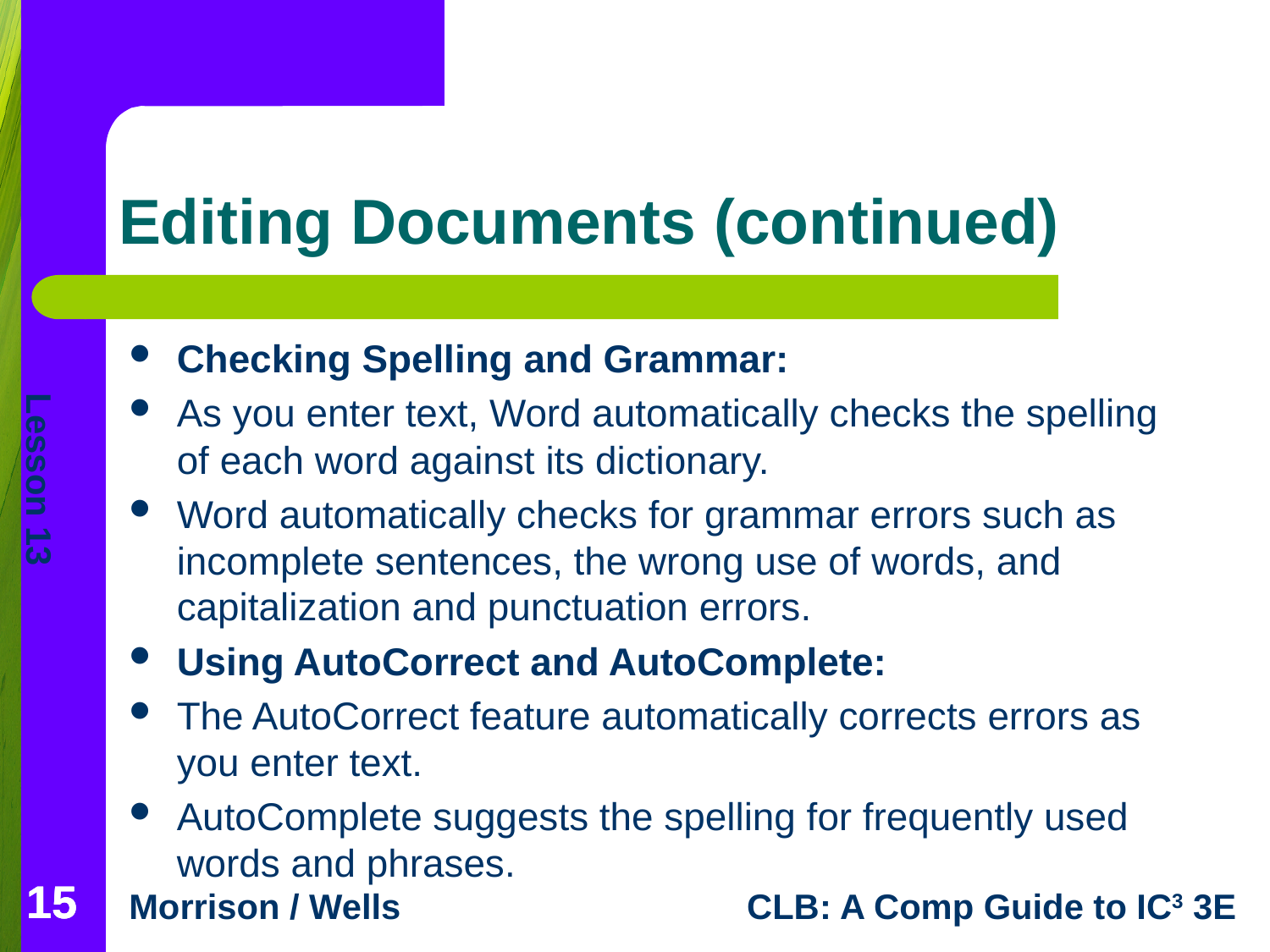

# Editing Documents (continued)
Checking Spelling and Grammar:
As you enter text, Word automatically checks the spelling of each word against its dictionary.
Word automatically checks for grammar errors such as incomplete sentences, the wrong use of words, and capitalization and punctuation errors.
Using AutoCorrect and AutoComplete:
The AutoCorrect feature automatically corrects errors as you enter text.
AutoComplete suggests the spelling for frequently used words and phrases.

15
15
15